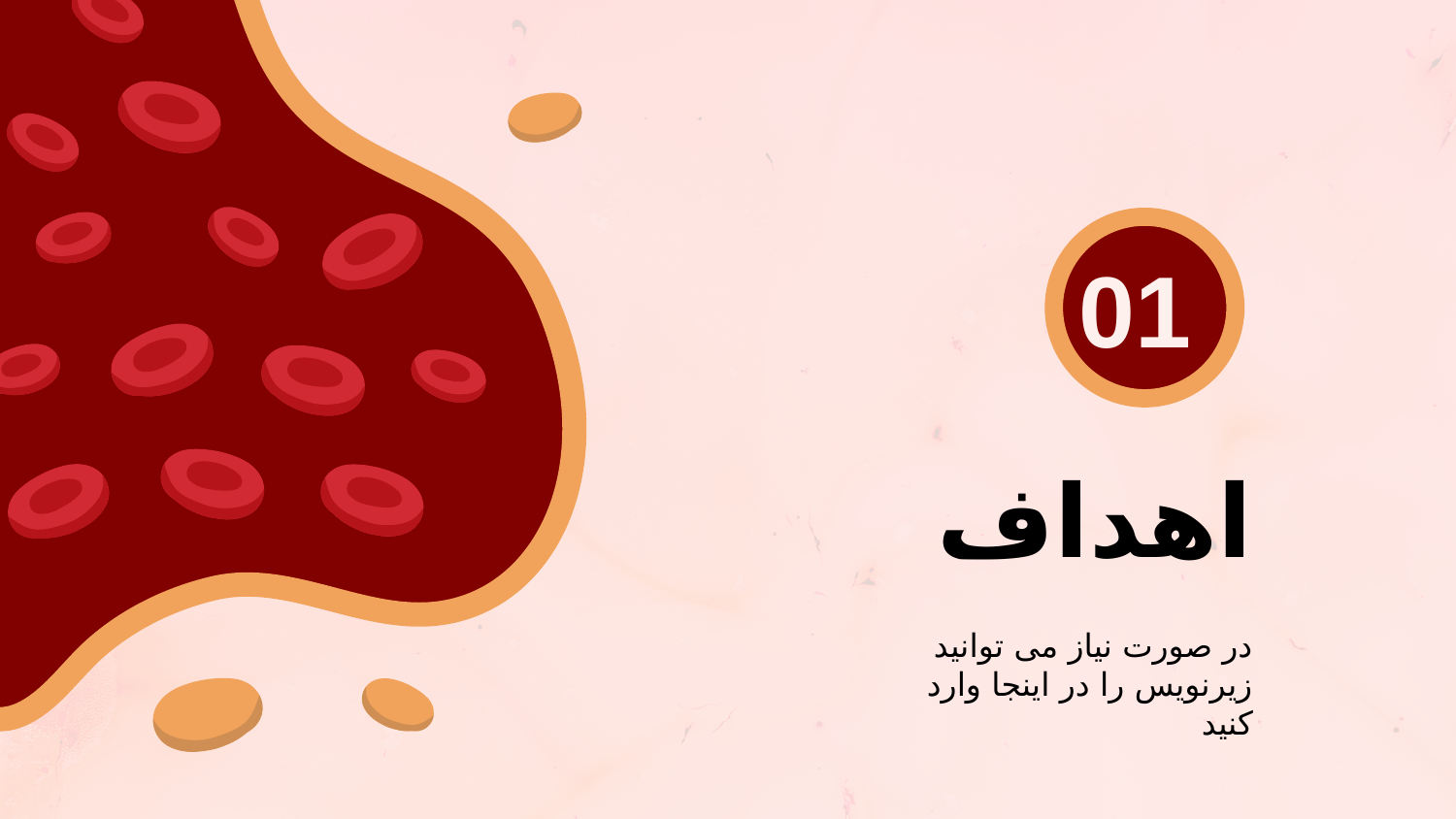

01
# اهداف
در صورت نیاز می توانید زیرنویس را در اینجا وارد کنید